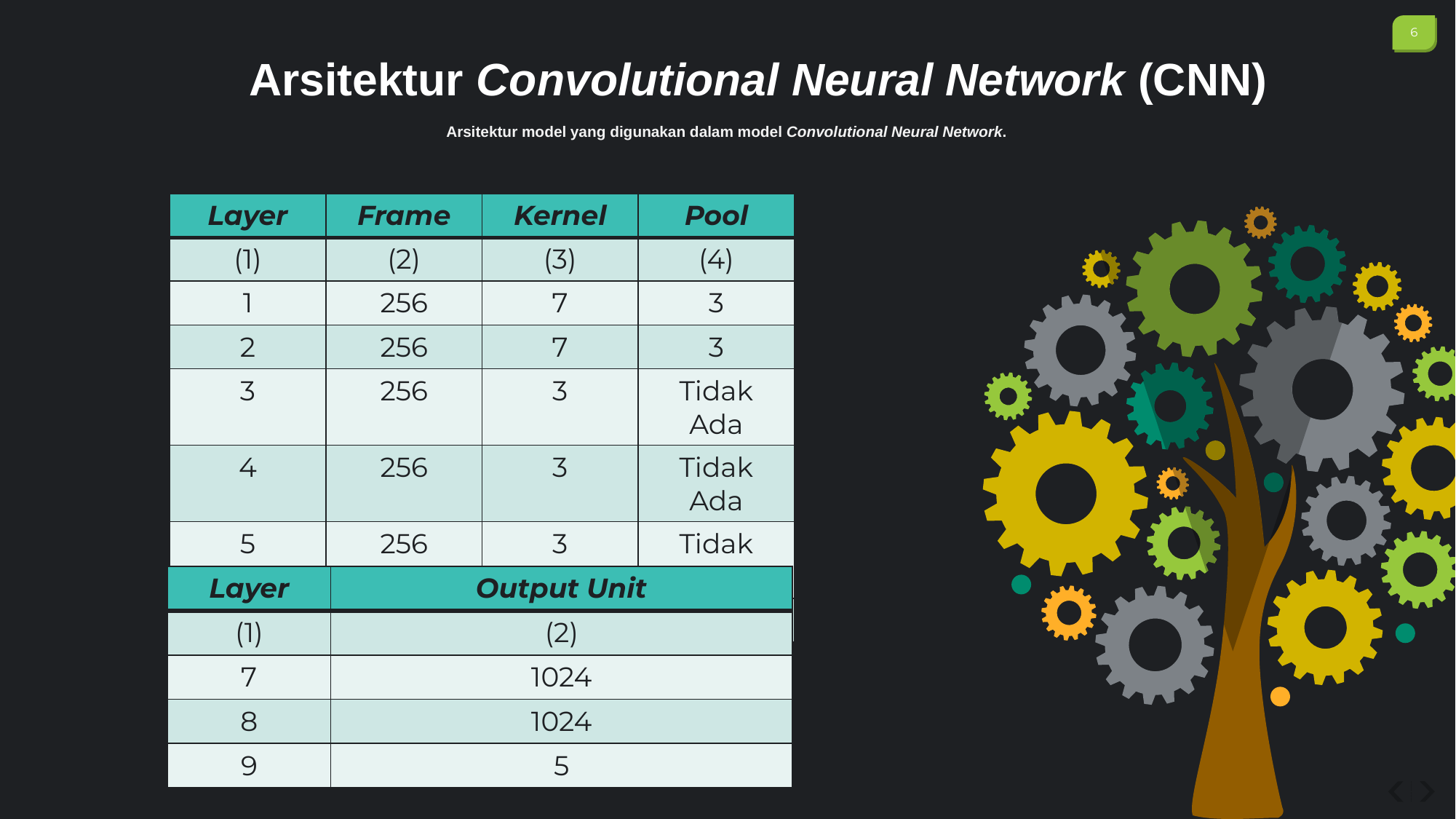

Arsitektur Convolutional Neural Network (CNN)
Arsitektur model yang digunakan dalam model Convolutional Neural Network.
| Layer | Frame | Kernel | Pool |
| --- | --- | --- | --- |
| (1) | (2) | (3) | (4) |
| 1 | 256 | 7 | 3 |
| 2 | 256 | 7 | 3 |
| 3 | 256 | 3 | Tidak Ada |
| 4 | 256 | 3 | Tidak Ada |
| 5 | 256 | 3 | Tidak Ada |
| 6 | 256 | 3 | 3 |

| Layer | Output Unit |
| --- | --- |
| (1) | (2) |
| 7 | 1024 |
| 8 | 1024 |
| 9 | 5 |